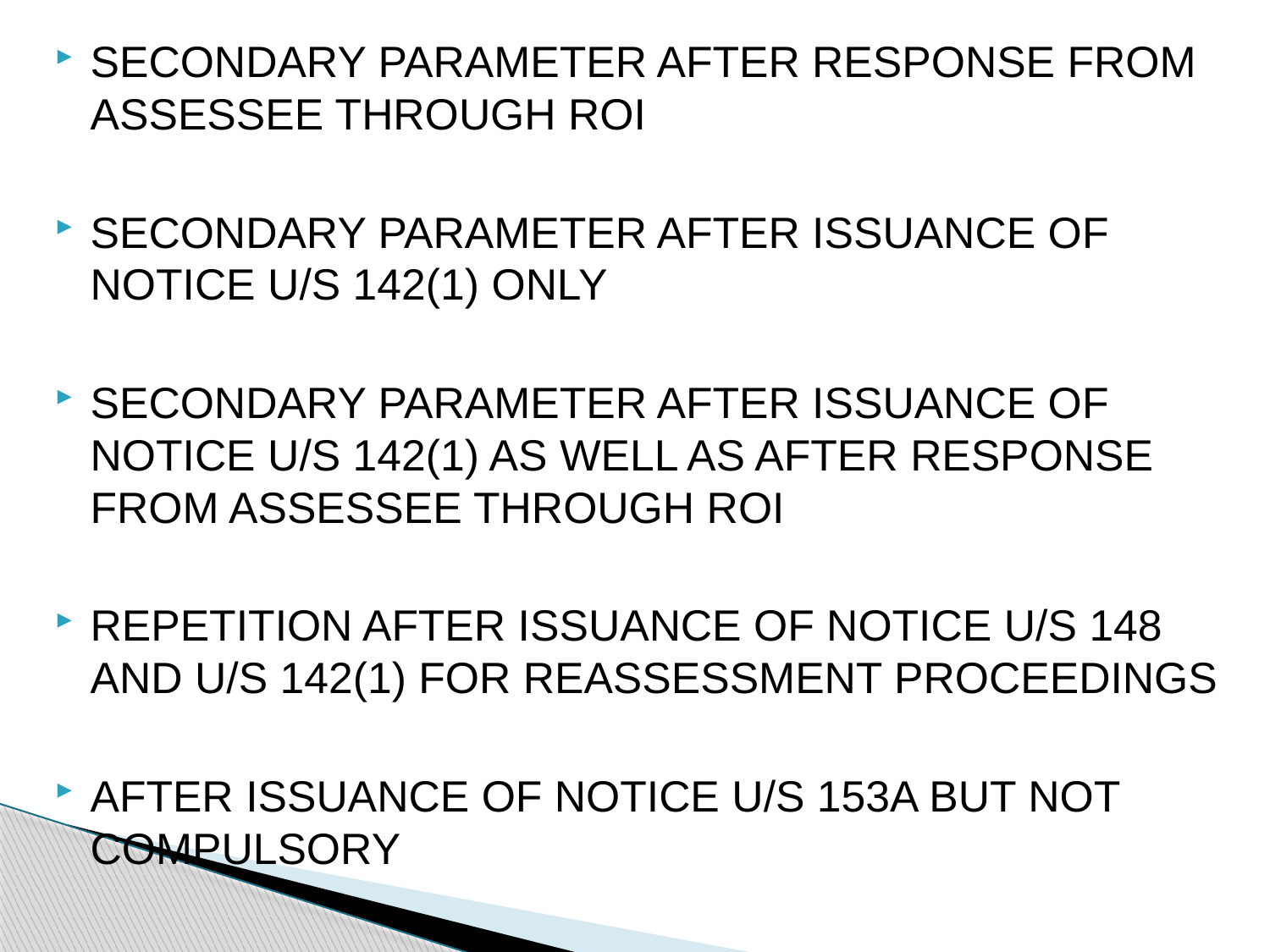

SECONDARY PARAMETER AFTER RESPONSE FROM ASSESSEE THROUGH ROI

SECONDARY PARAMETER AFTER ISSUANCE OF NOTICE U/S 142(1) ONLY

SECONDARY PARAMETER AFTER ISSUANCE OF NOTICE U/S 142(1) AS WELL AS AFTER RESPONSE FROM ASSESSEE THROUGH ROI

REPETITION AFTER ISSUANCE OF NOTICE U/S 148 AND U/S 142(1) FOR REASSESSMENT PROCEEDINGS

AFTER ISSUANCE OF NOTICE U/S 153A BUT NOT COMPULSORY